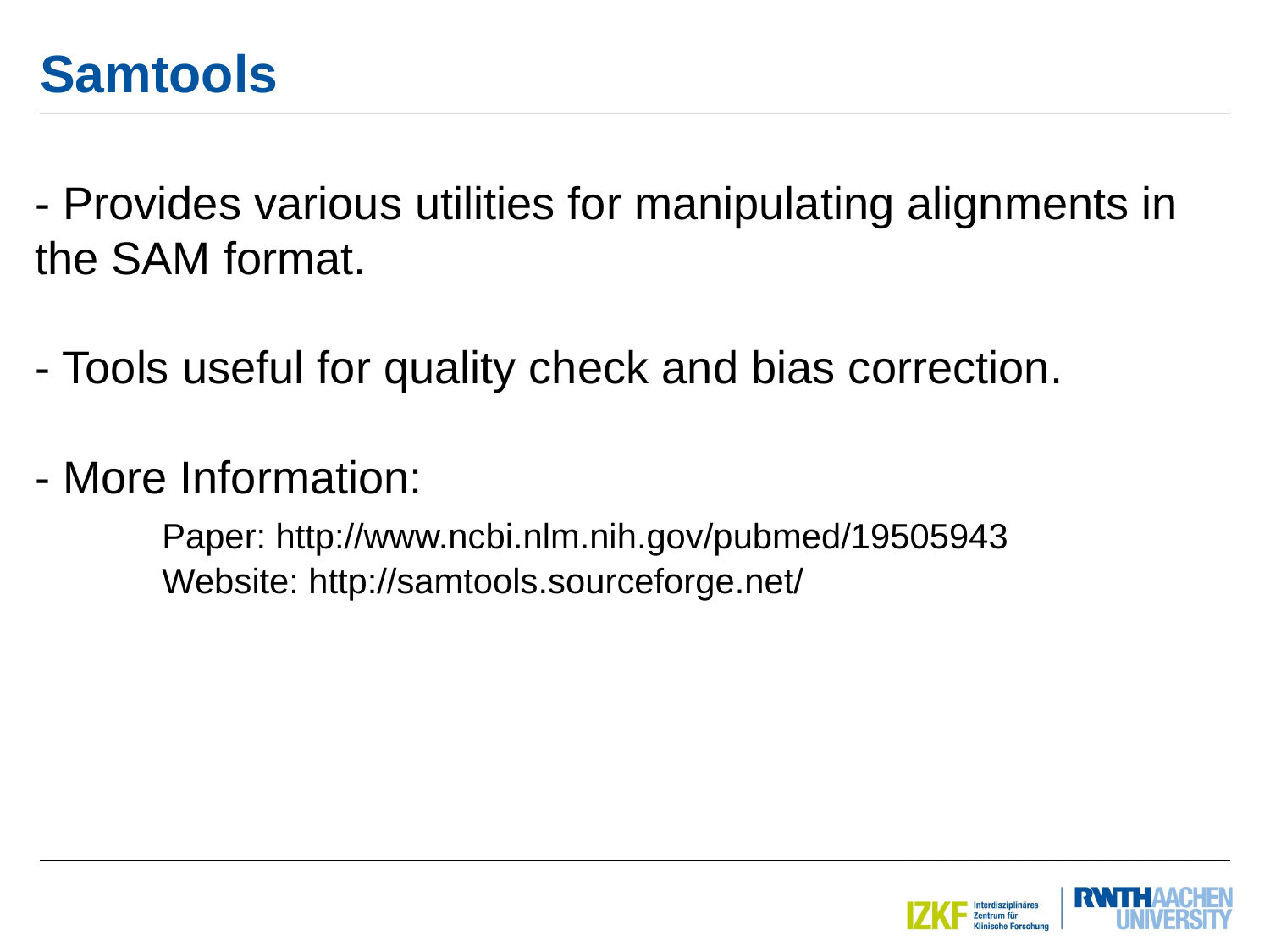

Samtools

- Provides various utilities for manipulating alignments in the SAM format.

- Tools useful for quality check and bias correction.

- More Information:
	Paper: http://www.ncbi.nlm.nih.gov/pubmed/19505943
	Website: http://samtools.sourceforge.net/